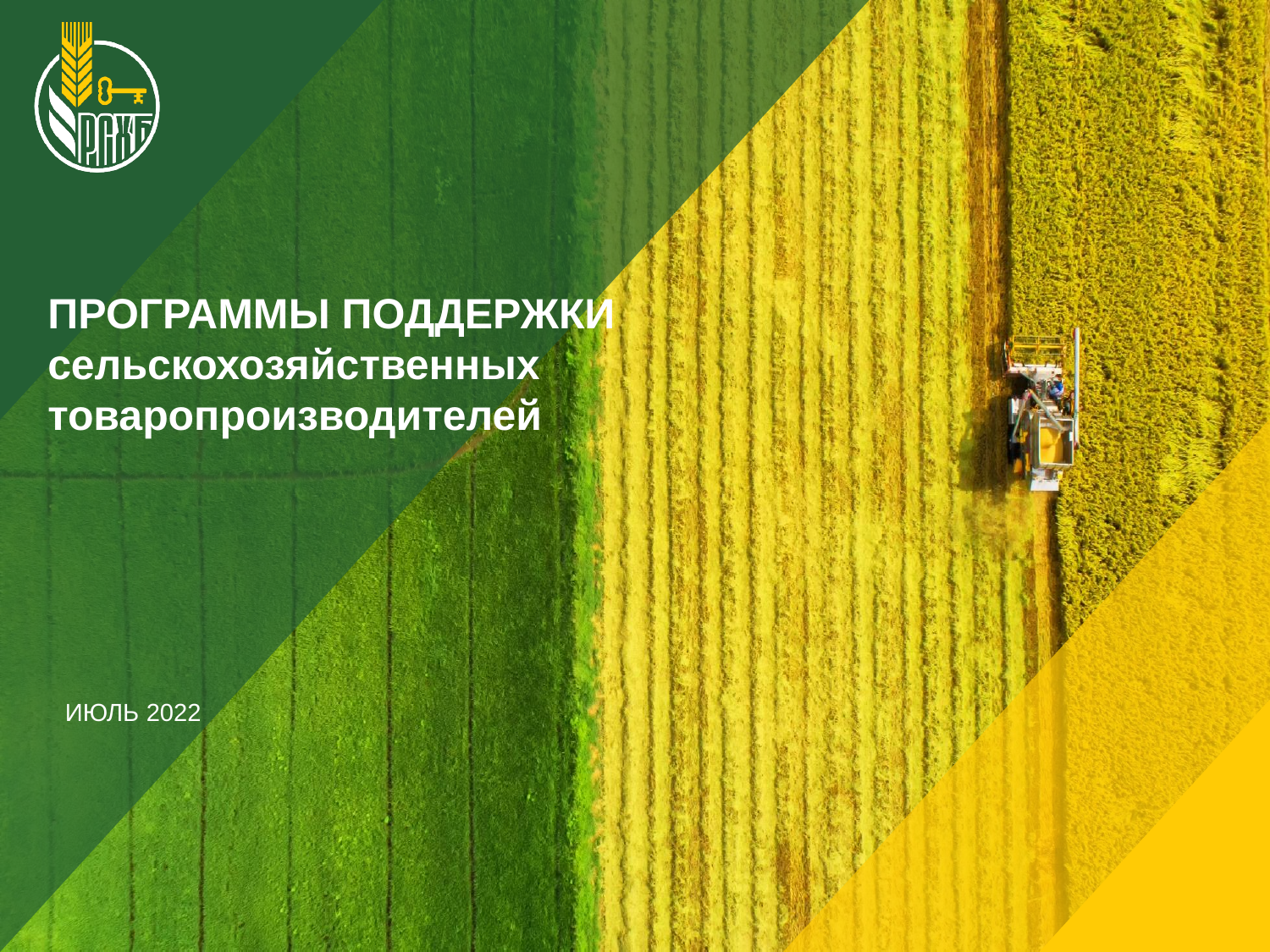

# ПРОГРАММЫ ПОДДЕРЖКИ сельскохозяйственных товаропроизводителей
Июль 2022